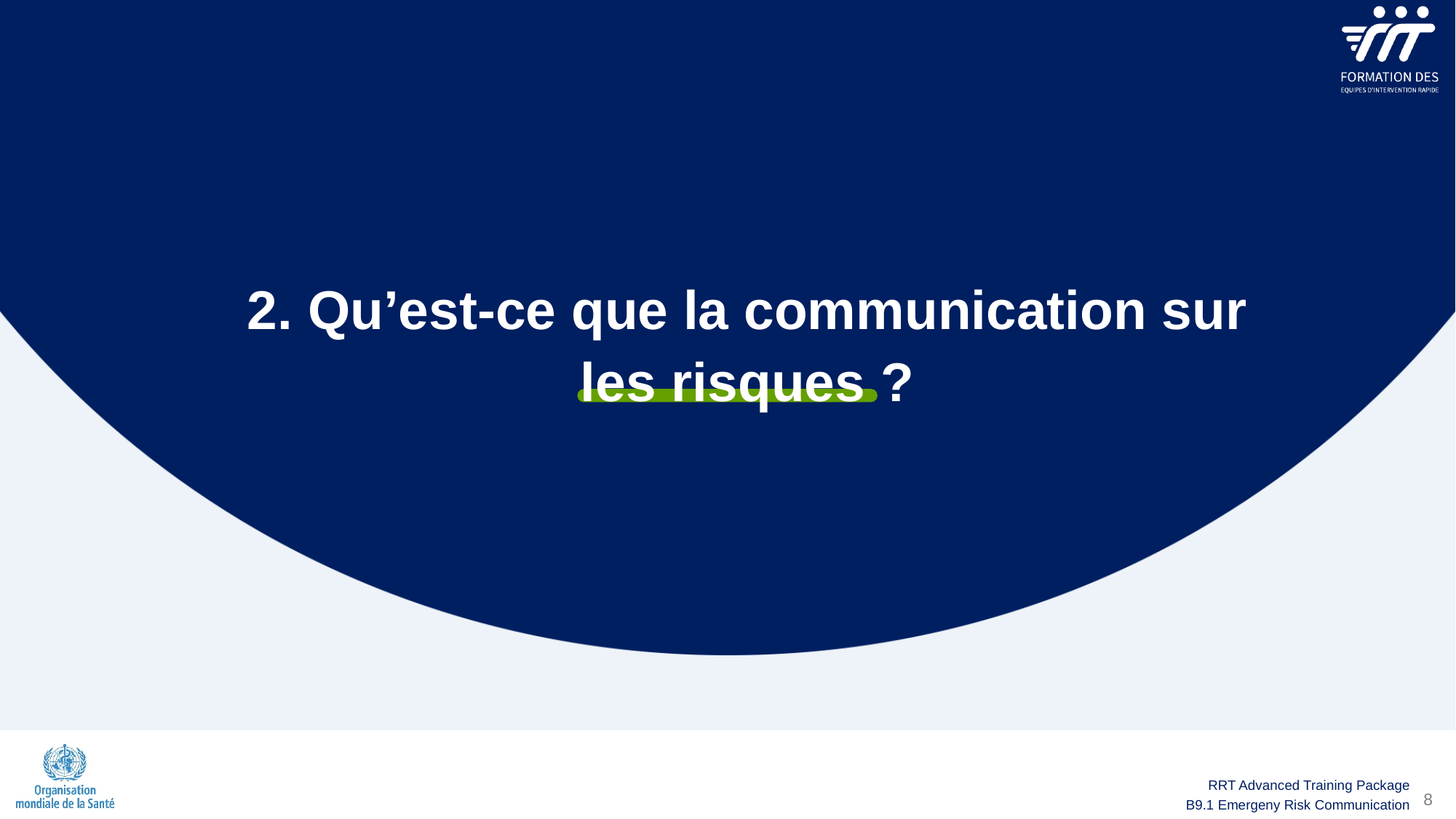

2. Qu’est-ce que la communication sur les risques ?